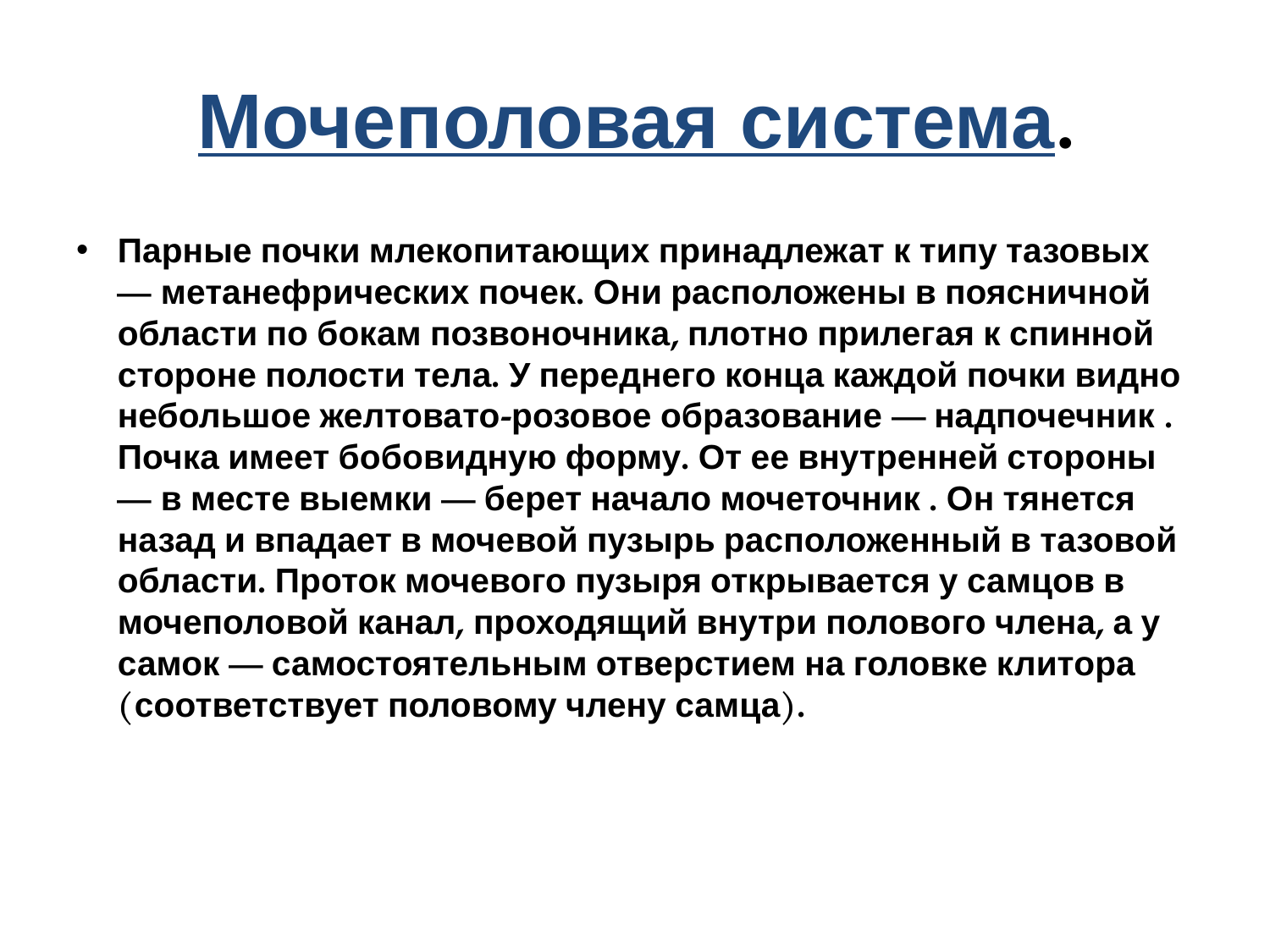

# Мочеполовая система.
Парные почки млекопитающих принадлежат к типу тазовых — метанефрических почек. Они расположены в поясничной области по бокам позвоночника, плотно прилегая к спинной стороне полости тела. У переднего конца каждой почки видно небольшое желтовато-розовое образование — надпочечник . Почка имеет бобовидную форму. От ее внутренней стороны — в месте выемки — берет начало мочеточник . Он тянется назад и впадает в мочевой пузырь расположенный в тазовой области. Проток мочевого пузыря открывается у самцов в мочеполовой канал, проходящий внутри полового члена, а у самок — самостоятельным отверстием на головке клитора (соответствует половому члену самца).